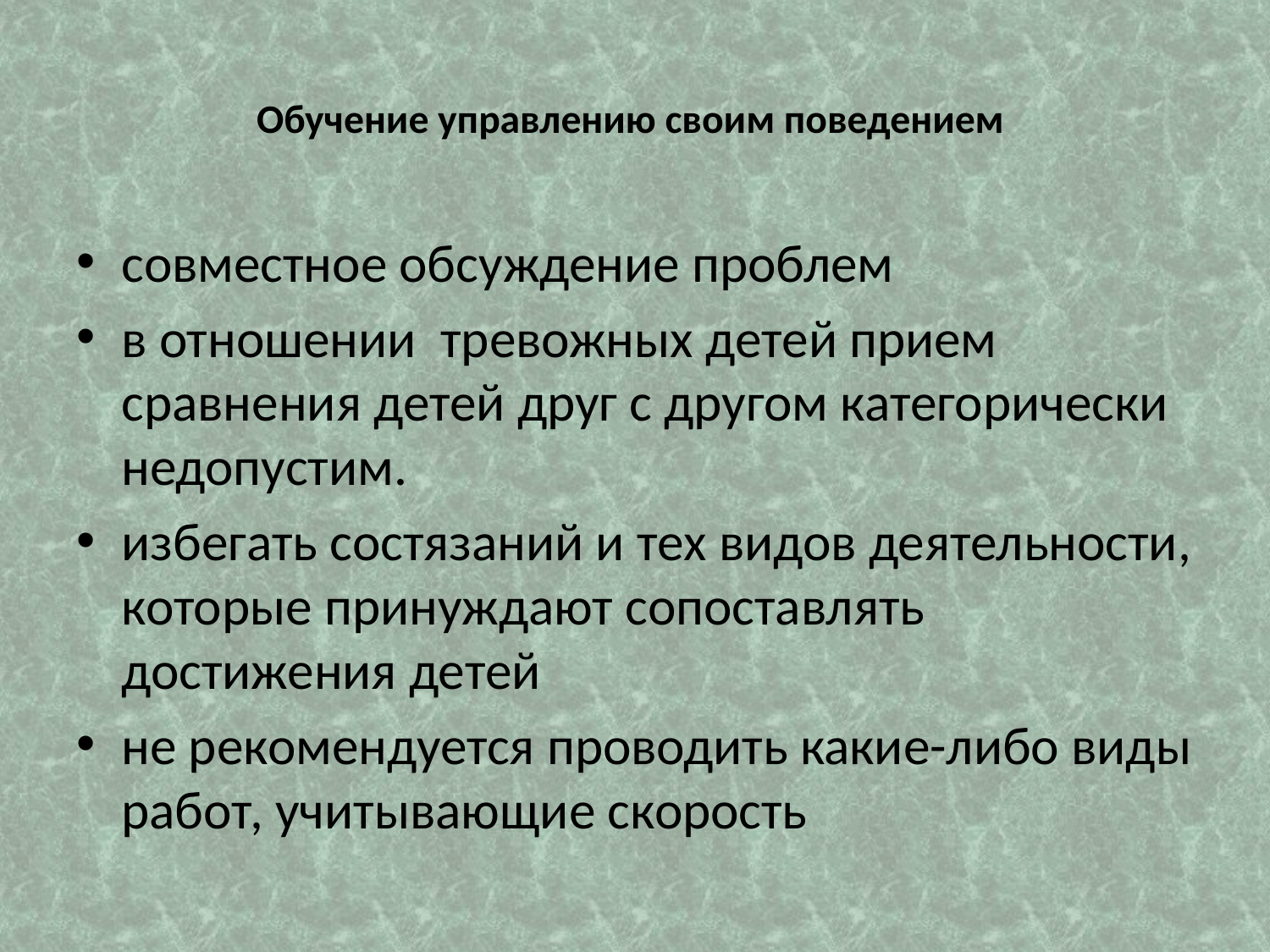

# Обучение управлению своим поведением
совместное обсуждение проблем
в отношении  тревожных детей прием сравнения детей друг с другом категорически недопустим.
избегать состязаний и тех видов деятельности, которые принуждают сопоставлять достижения детей
не рекомендуется проводить какие-либо виды работ, учитывающие скорость